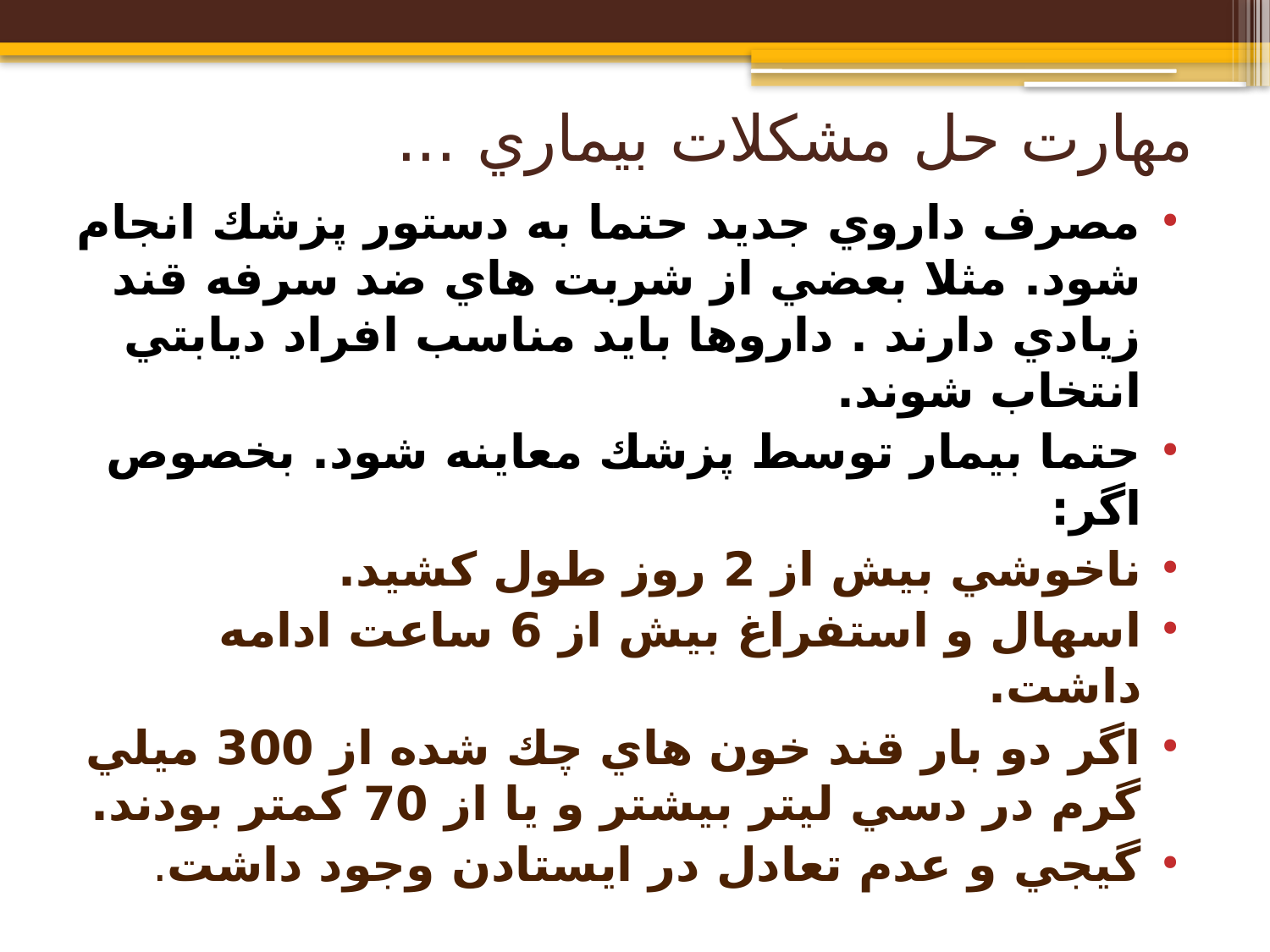

# مهارت حل مشكلات بيماري ...
مصرف داروي جديد حتما به دستور پزشك انجام شود. مثلا بعضي از شربت هاي ضد سرفه قند زيادي دارند . داروها بايد مناسب افراد ديابتي انتخاب شوند.
حتما بيمار توسط پزشك معاينه شود. بخصوص اگر:
ناخوشي بيش از 2 روز طول كشيد.
اسهال و استفراغ بيش از 6 ساعت ادامه داشت.
اگر دو بار قند خون هاي چك شده از 300 ميلي گرم در دسي لیتر بیشتر و يا از 70 كمتر بودند.
گيجي و عدم تعادل در ايستادن وجود داشت.